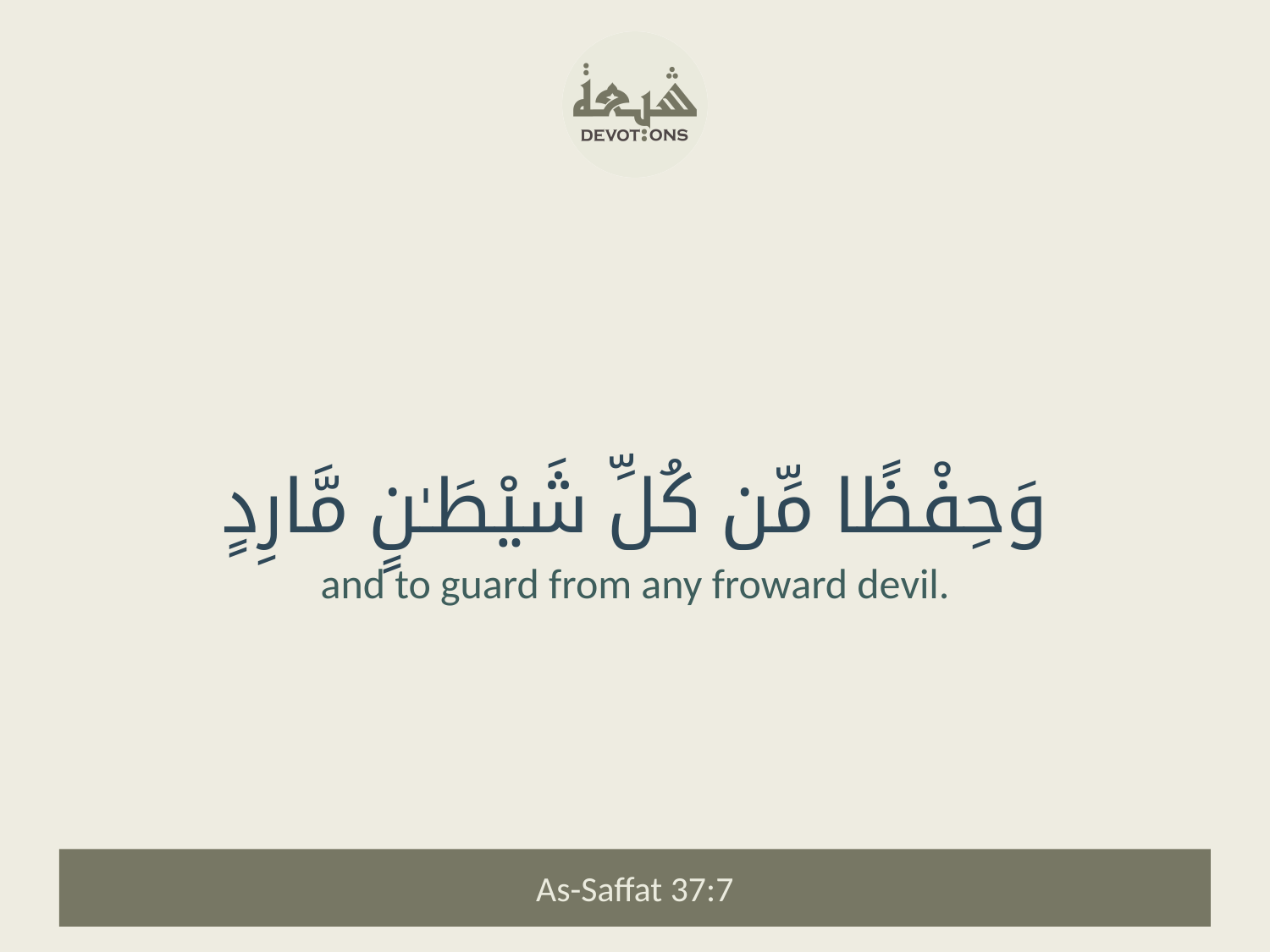

وَحِفْظًا مِّن كُلِّ شَيْطَـٰنٍ مَّارِدٍ
and to guard from any froward devil.
As-Saffat 37:7